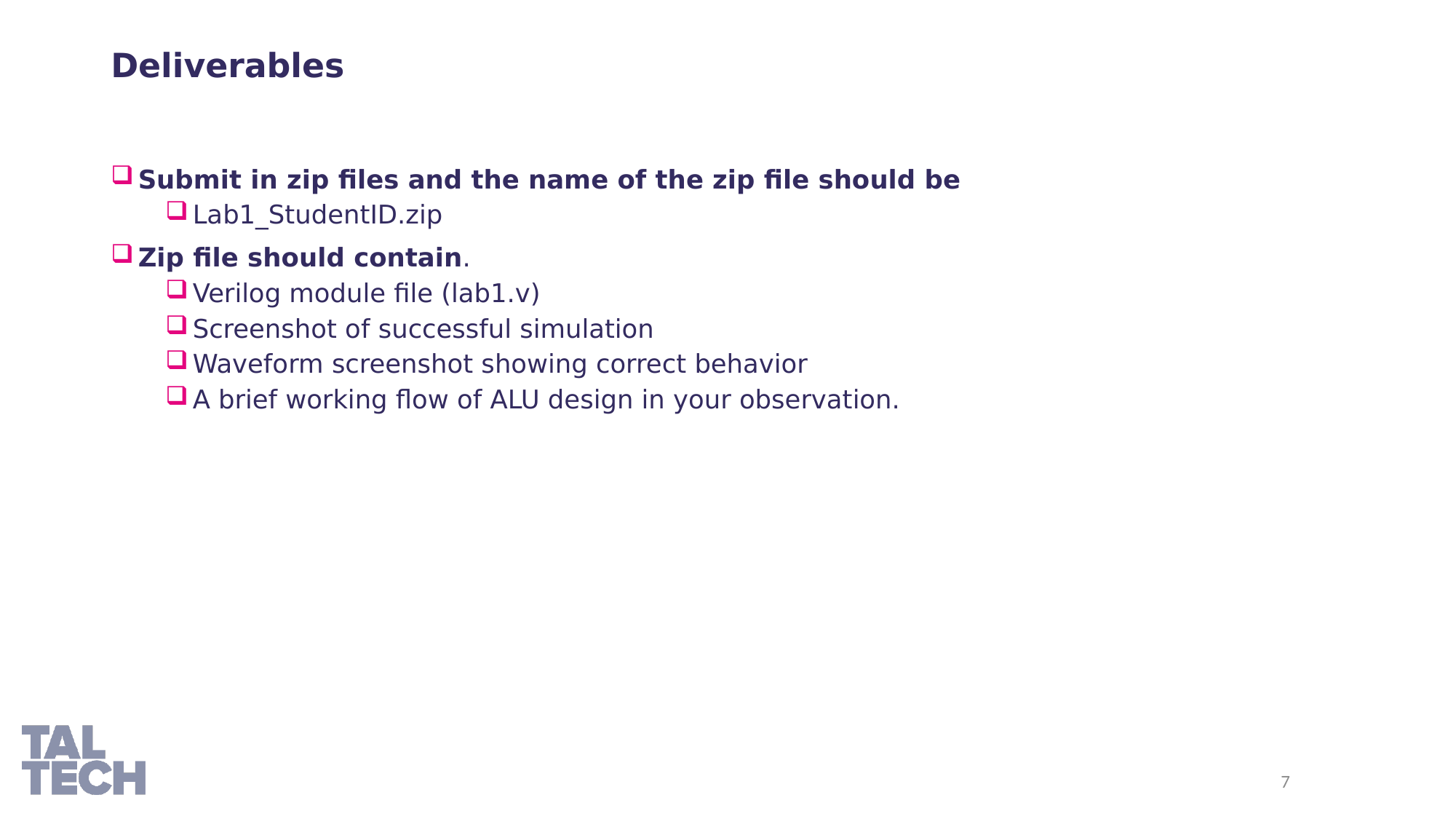

# Deliverables
Submit in zip files and the name of the zip file should be
Lab1_StudentID.zip
Zip file should contain.
Verilog module file (lab1.v)
Screenshot of successful simulation
Waveform screenshot showing correct behavior
A brief working flow of ALU design in your observation.

7